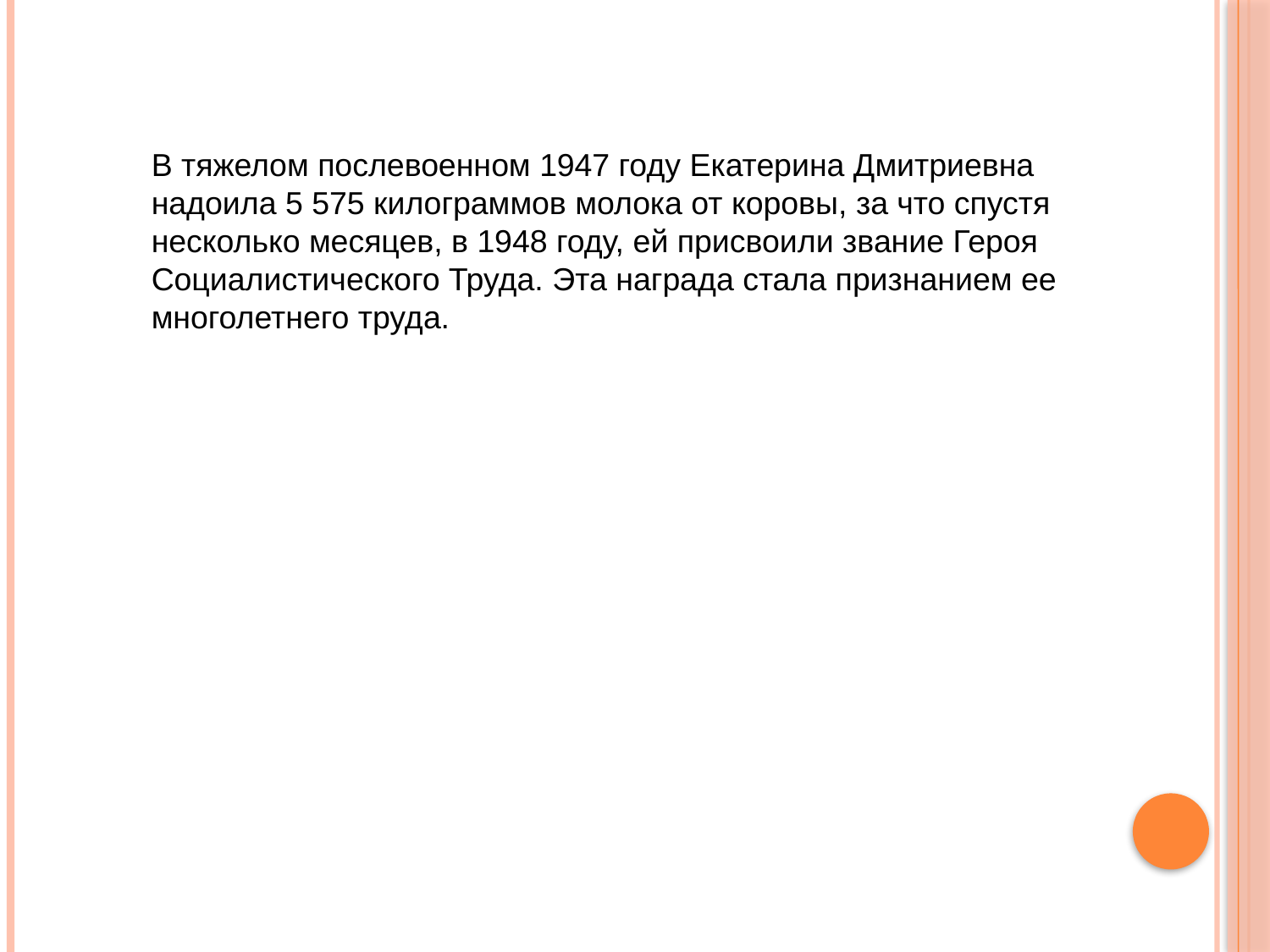

В тяжелом послевоенном 1947 году Екатерина Дмитриевна надоила 5 575 килограммов молока от коровы, за что спустя несколько месяцев, в 1948 году, ей присвоили звание Героя Социалистического Труда. Эта награда стала признанием ее многолетнего труда.